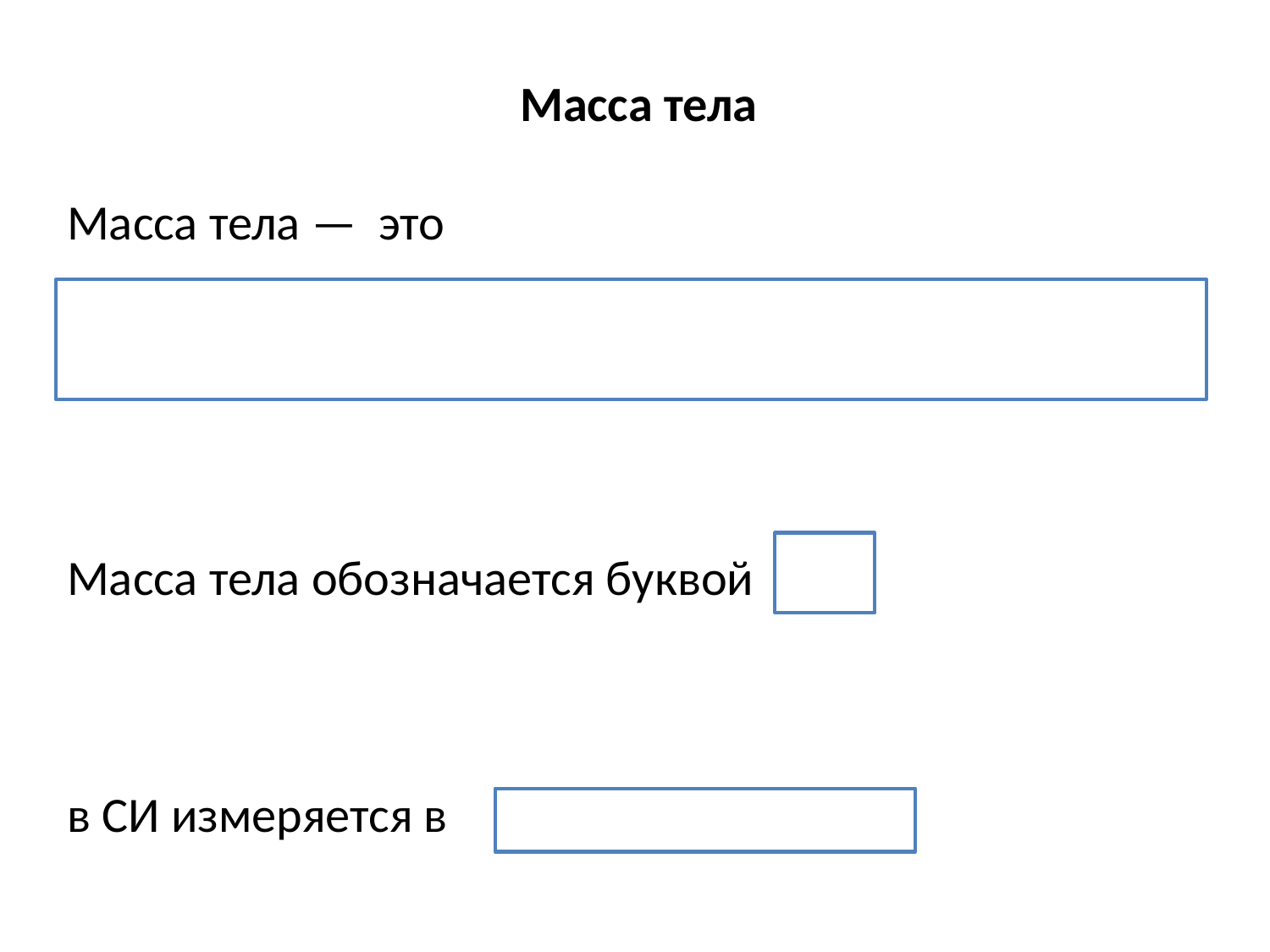

Масса тела

Масса тела —  это

Масса тела обозначается буквой

в СИ измеряется в